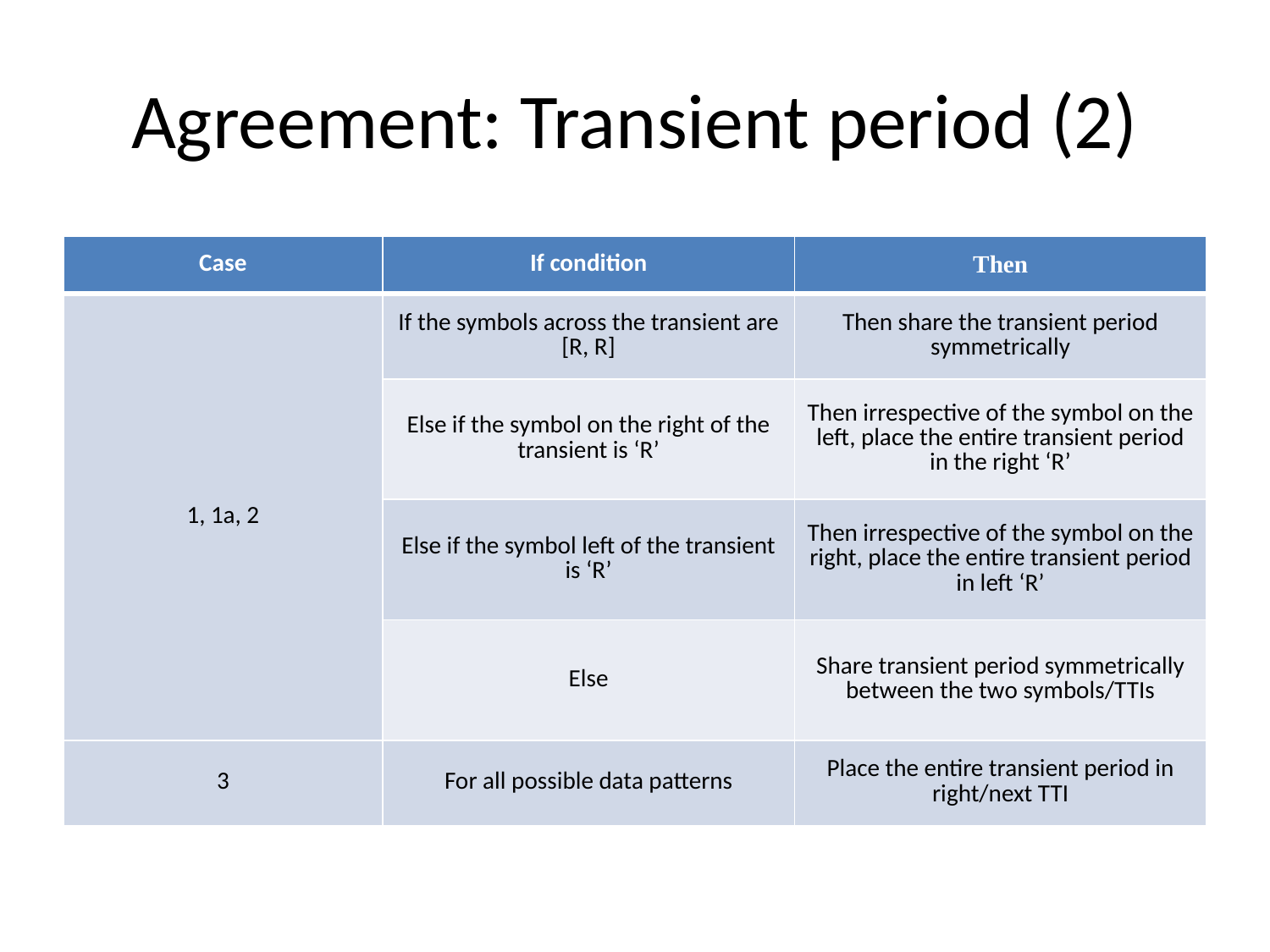

# Agreement: Transient period (2)
| Case | If condition | Then |
| --- | --- | --- |
| 1, 1a, 2 | If the symbols across the transient are [R, R] | Then share the transient period symmetrically |
|  | Else if the symbol on the right of the transient is ‘R’ | Then irrespective of the symbol on the left, place the entire transient period in the right ‘R’ |
|  | Else if the symbol left of the transient is ‘R’ | Then irrespective of the symbol on the right, place the entire transient period in left ‘R’ |
|  | Else | Share transient period symmetrically between the two symbols/TTIs |
| 3 | For all possible data patterns | Place the entire transient period in right/next TTI |